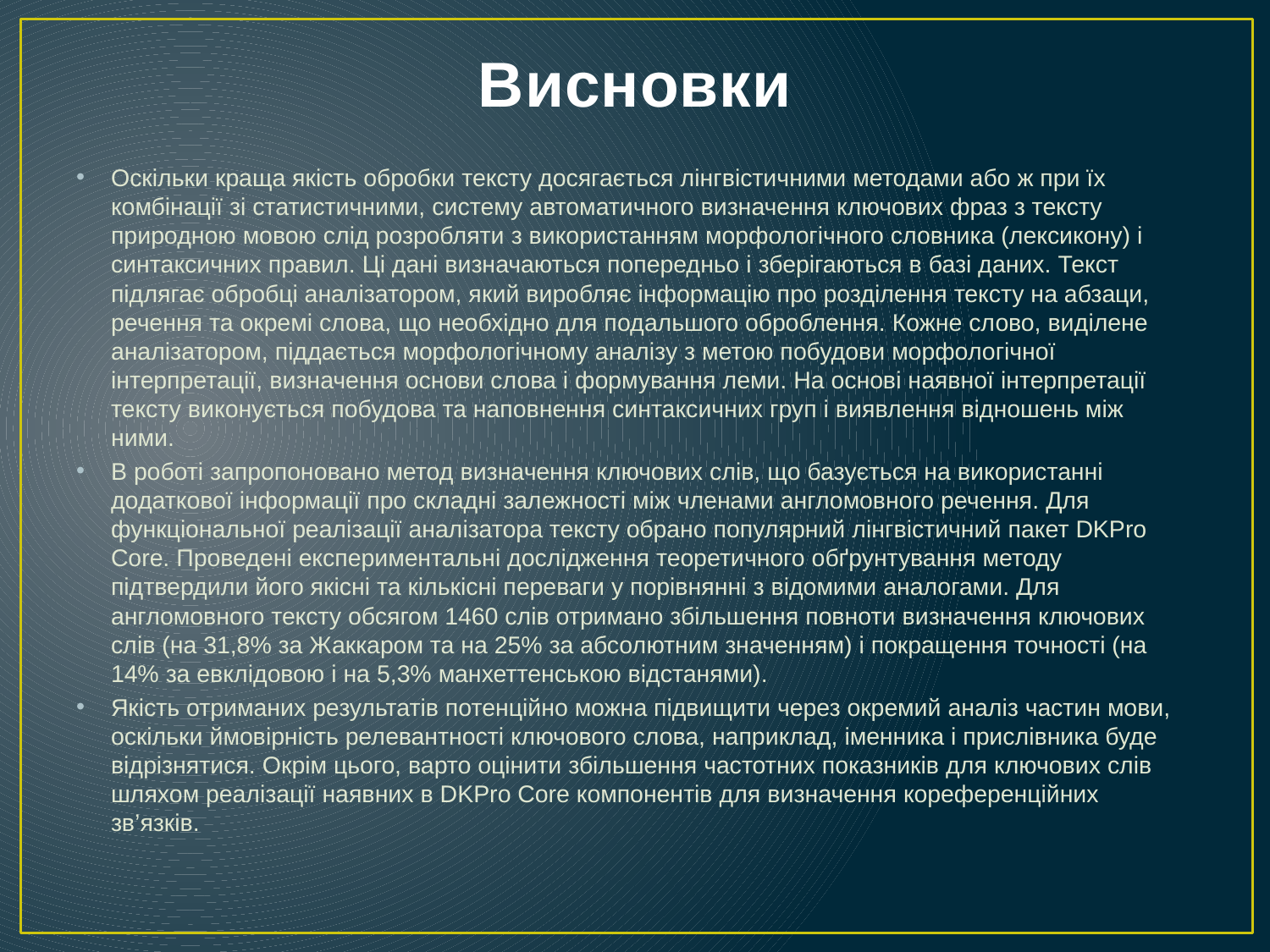

# Висновки
Оскільки краща якість обробки тексту досягається лінгвістичними методами або ж при їх комбінації зі статистичними, систему автоматичного визначення ключових фраз з тексту природною мовою слід розробляти з використанням морфологічного словника (лексикону) і синтаксичних правил. Ці дані визначаються попередньо і зберігаються в базі даних. Текст підлягає обробці аналізатором, який виробляє інформацію про розділення тексту на абзаци, речення та окремі слова, що необхідно для подальшого оброблення. Кожне слово, виділене аналізатором, піддається морфологічному аналізу з метою побудови морфологічної інтерпретації, визначення основи слова і формування леми. На основі наявної інтерпретації тексту виконується побудова та наповнення синтаксичних груп і виявлення відношень між ними.
В роботі запропоновано метод визначення ключових слів, що базується на використанні додаткової інформації про складні залежності між членами англомовного речення. Для функціональної реалізації аналізатора тексту обрано популярний лінгвістичний пакет DKPro Core. Проведені експериментальні дослідження теоретичного обґрунтування методу підтвердили його якісні та кількісні переваги у порівнянні з відомими аналогами. Для англомовного тексту обсягом 1460 слів отримано збільшення повноти визначення ключових слів (на 31,8% за Жаккаром та на 25% за абсолютним значенням) і покращення точності (на 14% за евклідовою і на 5,3% манхеттенською відстанями).
Якість отриманих результатів потенційно можна підвищити через окремий аналіз частин мови, оскільки ймовірність релевантності ключового слова, наприклад, іменника і прислівника буде відрізнятися. Окрім цього, варто оцінити збільшення частотних показників для ключових слів шляхом реалізації наявних в DKPro Core компонентів для визначення кореференційних зв’язків.